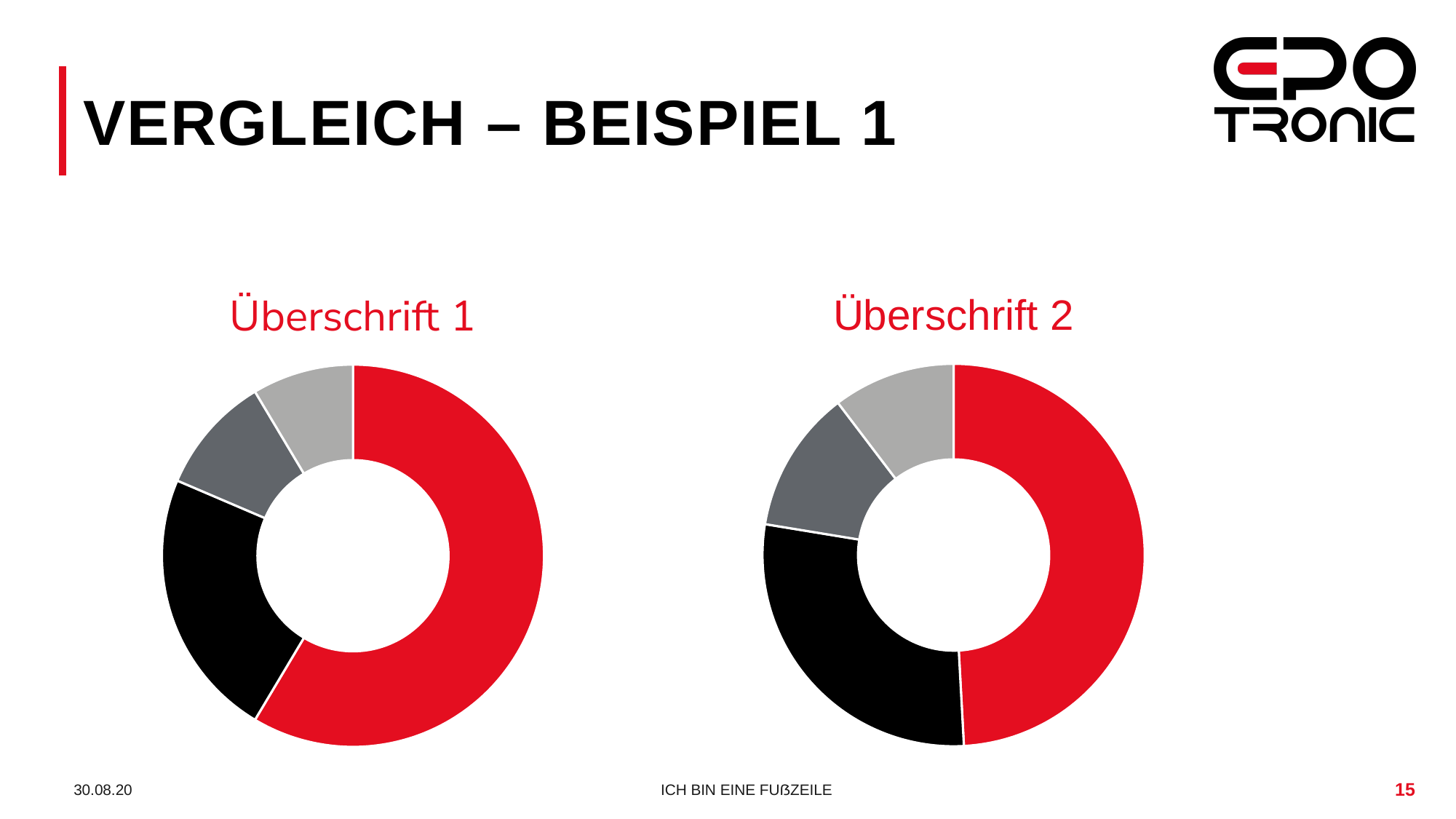

# Vergleich – Beispiel 1
Überschrift 1
Überschrift 2

### Chart

| Category | Verkauf |
|---|---|
| 1. Quartal | 5.7 |
| 2. Quartal | 3.3 |
| 3. Quartal | 1.4 |
| 4. Quartal | 1.2 |

### Chart

| Category | Verkauf |
|---|---|
| 1. Quartal | 8.2 |
| 2. Quartal | 3.2 |
| 3. Quartal | 1.4 |
| 4. Quartal | 1.2 |
30.08.20
Ich bin eine Fußzeile
15